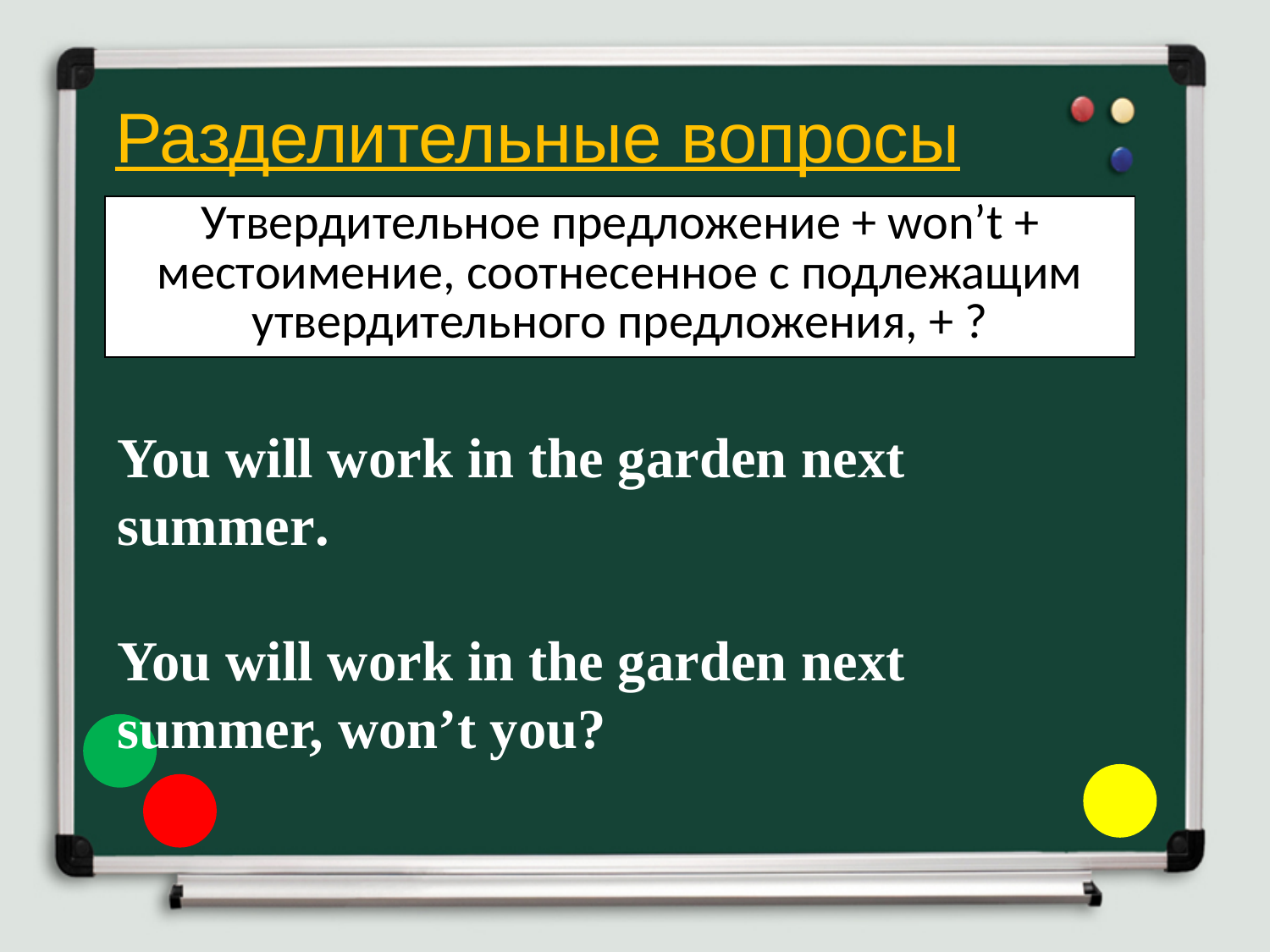

#
	Разделительные вопросы

| Утвердительное предложение + won’t + местоимение, соотнесенное с подлежащим утвердительного предложения, + ? |
| --- |
You will work in the garden next summer.

You will work in the garden next summer, won’t you?